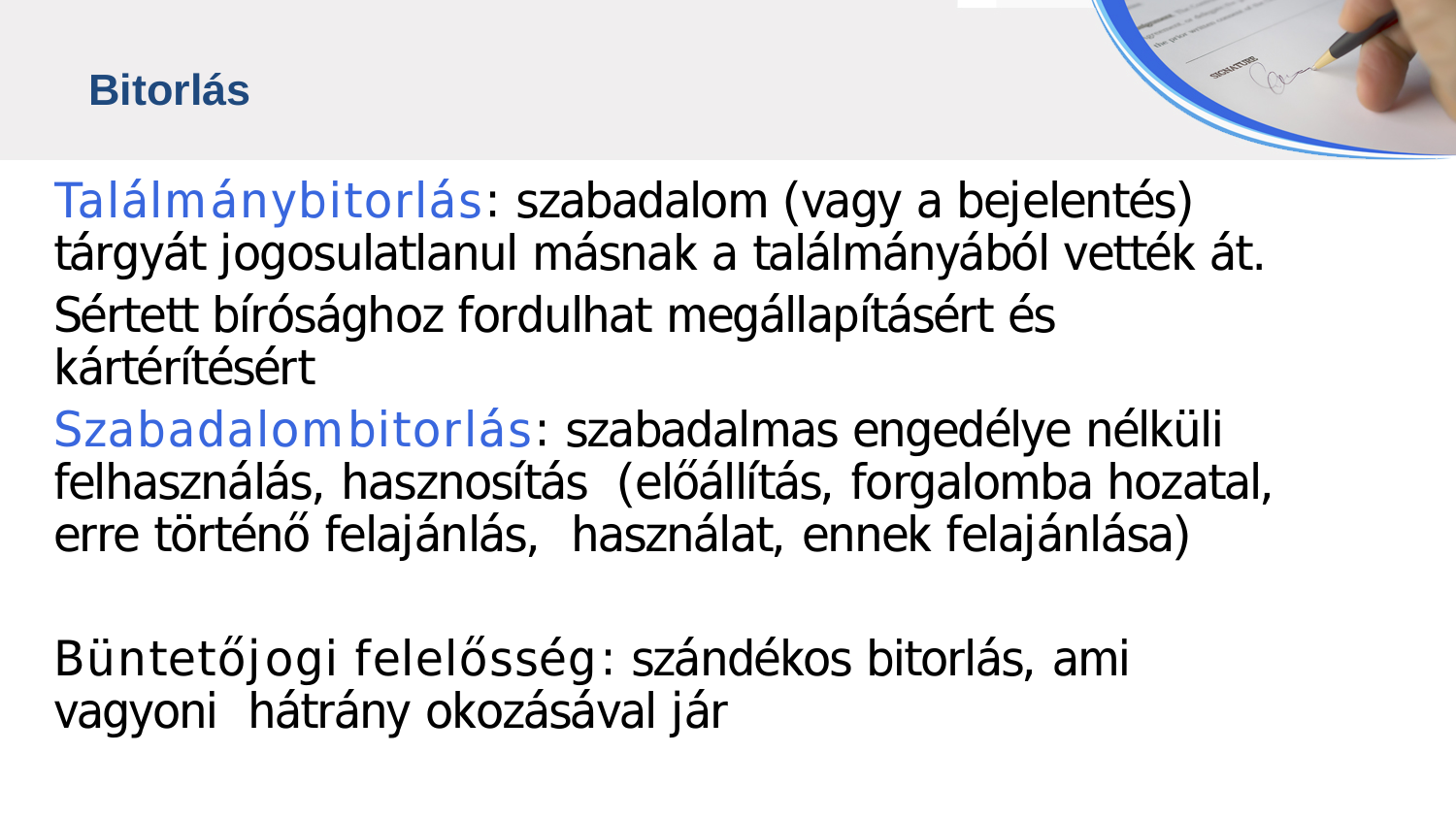

Bitorlás
Találmánybitorlás: szabadalom (vagy a bejelentés)  tárgyát jogosulatlanul másnak a találmányából vették át.
Sértett bírósághoz fordulhat megállapításért és  kártérítésért
Szabadalombitorlás: szabadalmas engedélye nélküli  felhasználás, hasznosítás  (előállítás, forgalomba hozatal, erre történő felajánlás,  használat, ennek felajánlása)

Büntetőjogi felelősség: szándékos bitorlás, ami vagyoni  hátrány okozásával jár